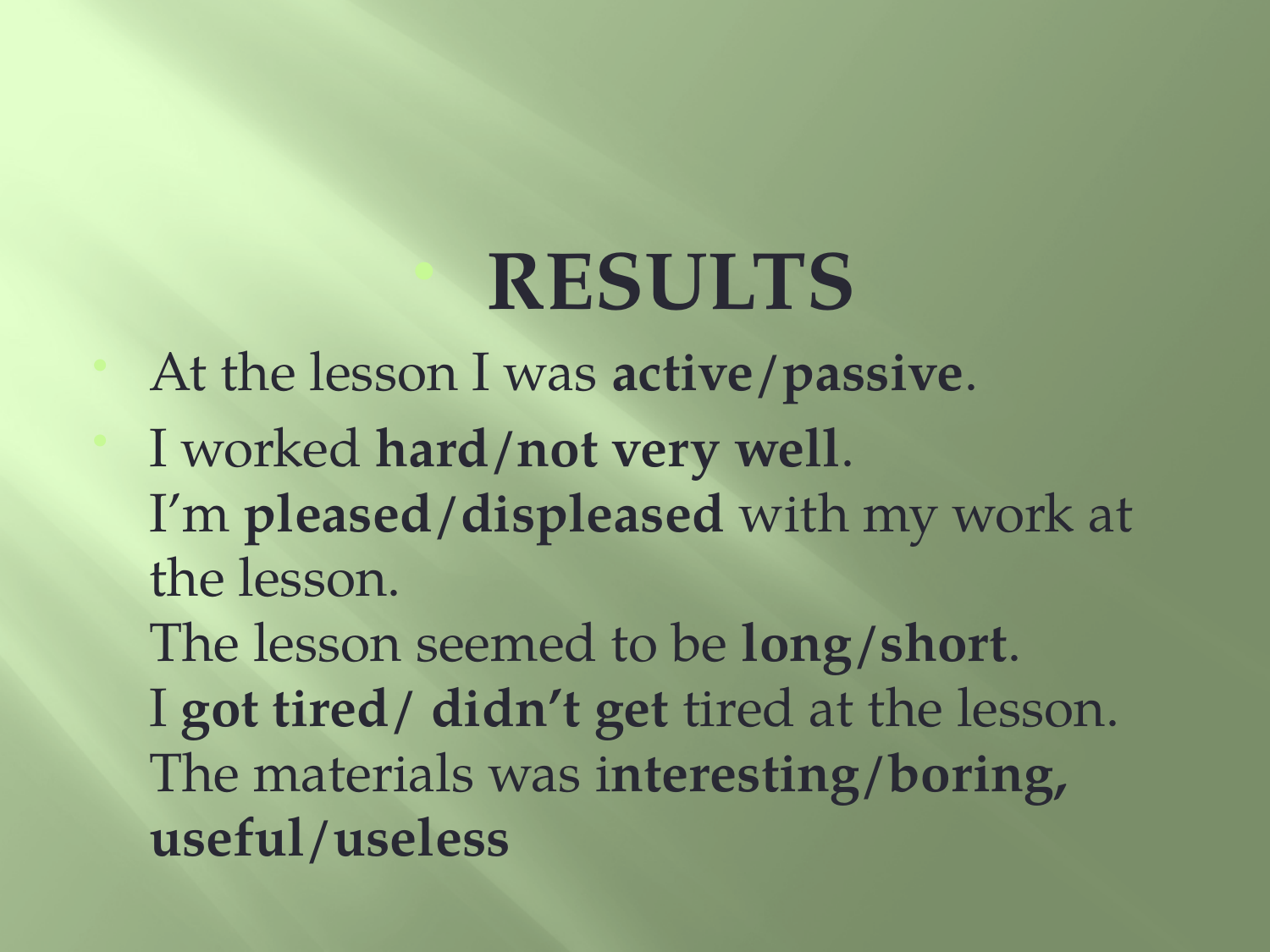

#
RESULTS
At the lesson I was active/passive.
I worked hard/not very well.
I’m pleased/displeased with my work at the lesson.
The lesson seemed to be long/short.
I got tired/ didn’t get tired at the lesson.
The materials was interesting/boring, useful/useless